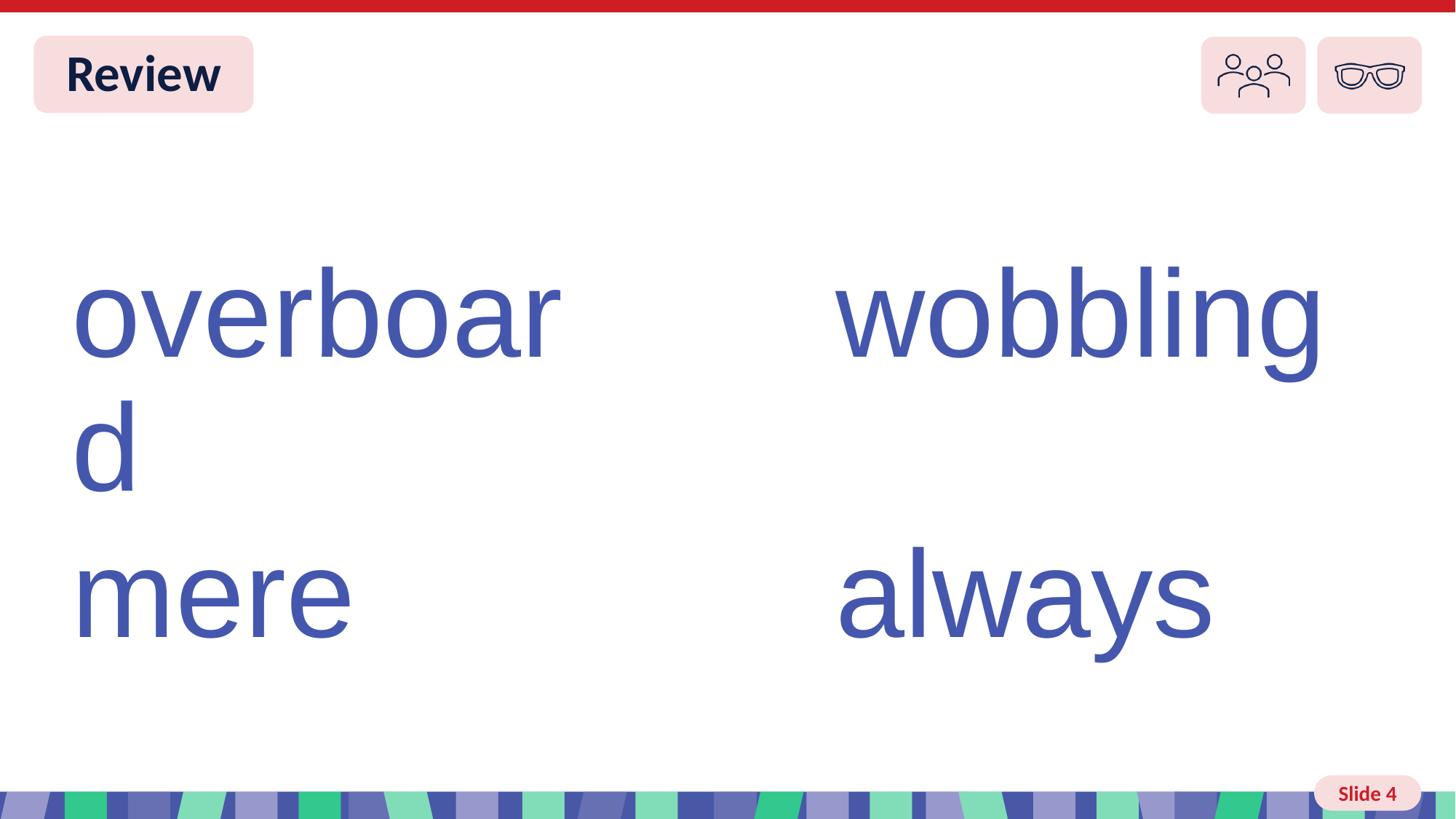

Slide 4 Review You do
overboard
wobbling
mere
always